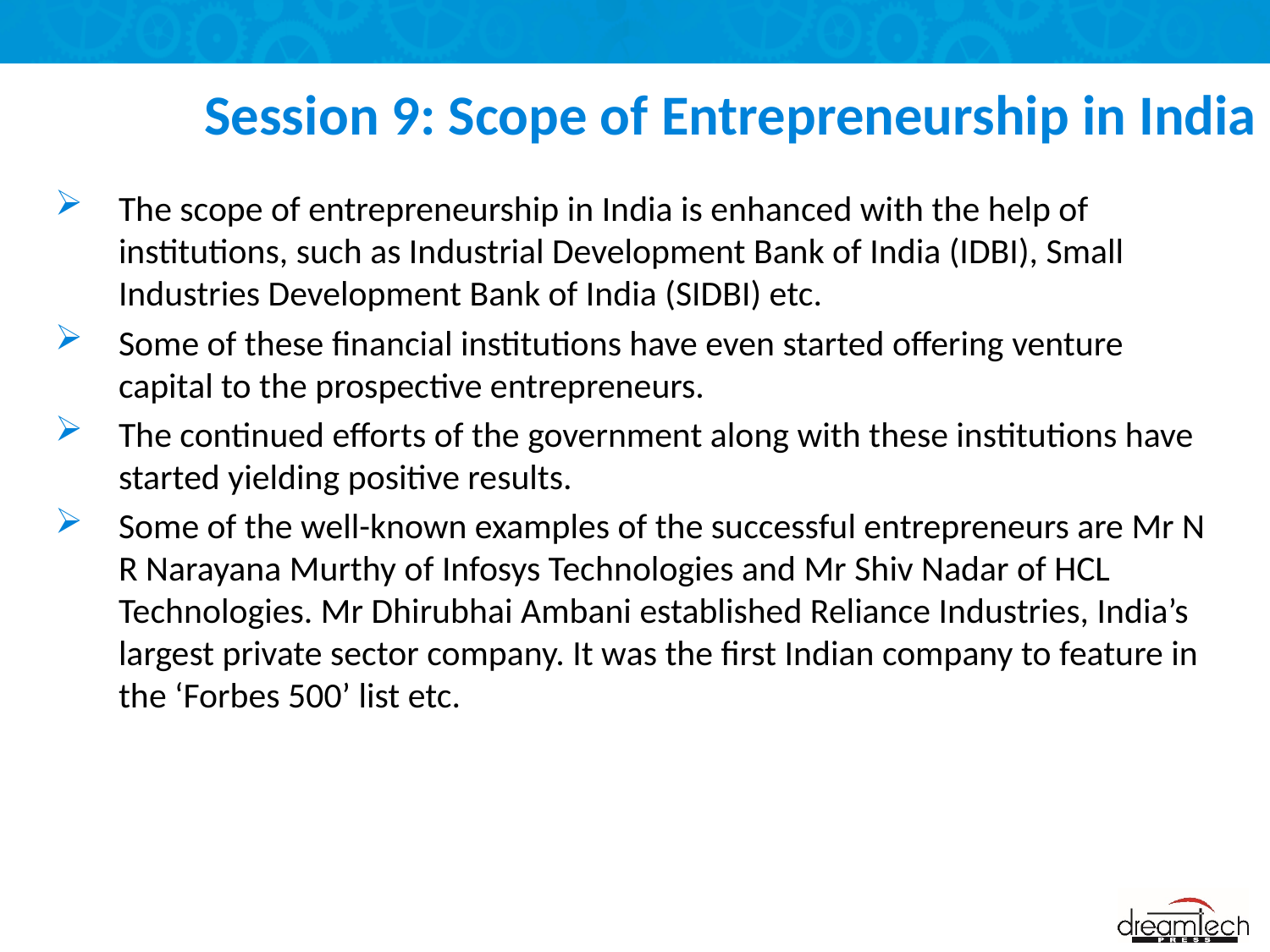

# Session 9: Scope of Entrepreneurship in India
The scope of entrepreneurship in India is enhanced with the help of institutions, such as Industrial Development Bank of India (IDBI), Small Industries Development Bank of India (SIDBI) etc.
Some of these financial institutions have even started offering venture capital to the prospective entrepreneurs.
The continued efforts of the government along with these institutions have started yielding positive results.
Some of the well-known examples of the successful entrepreneurs are Mr N R Narayana Murthy of Infosys Technologies and Mr Shiv Nadar of HCL Technologies. Mr Dhirubhai Ambani established Reliance Industries, India’s largest private sector company. It was the first Indian company to feature in the ‘Forbes 500’ list etc.